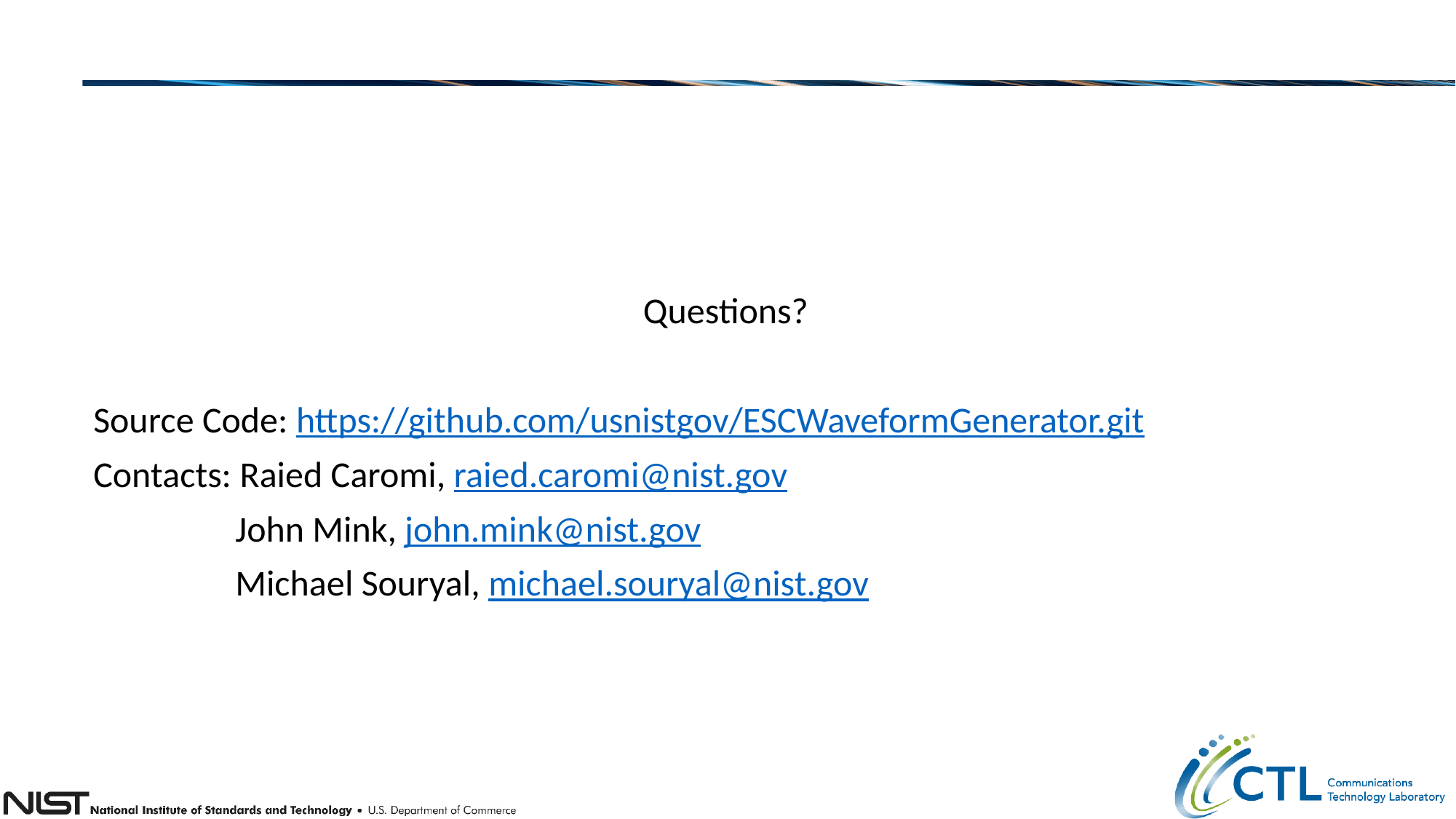

Questions?

Source Code: https://github.com/usnistgov/ESCWaveformGenerator.git
Contacts: Raied Caromi, raied.caromi@nist.gov
	    John Mink, john.mink@nist.gov
	    Michael Souryal, michael.souryal@nist.gov